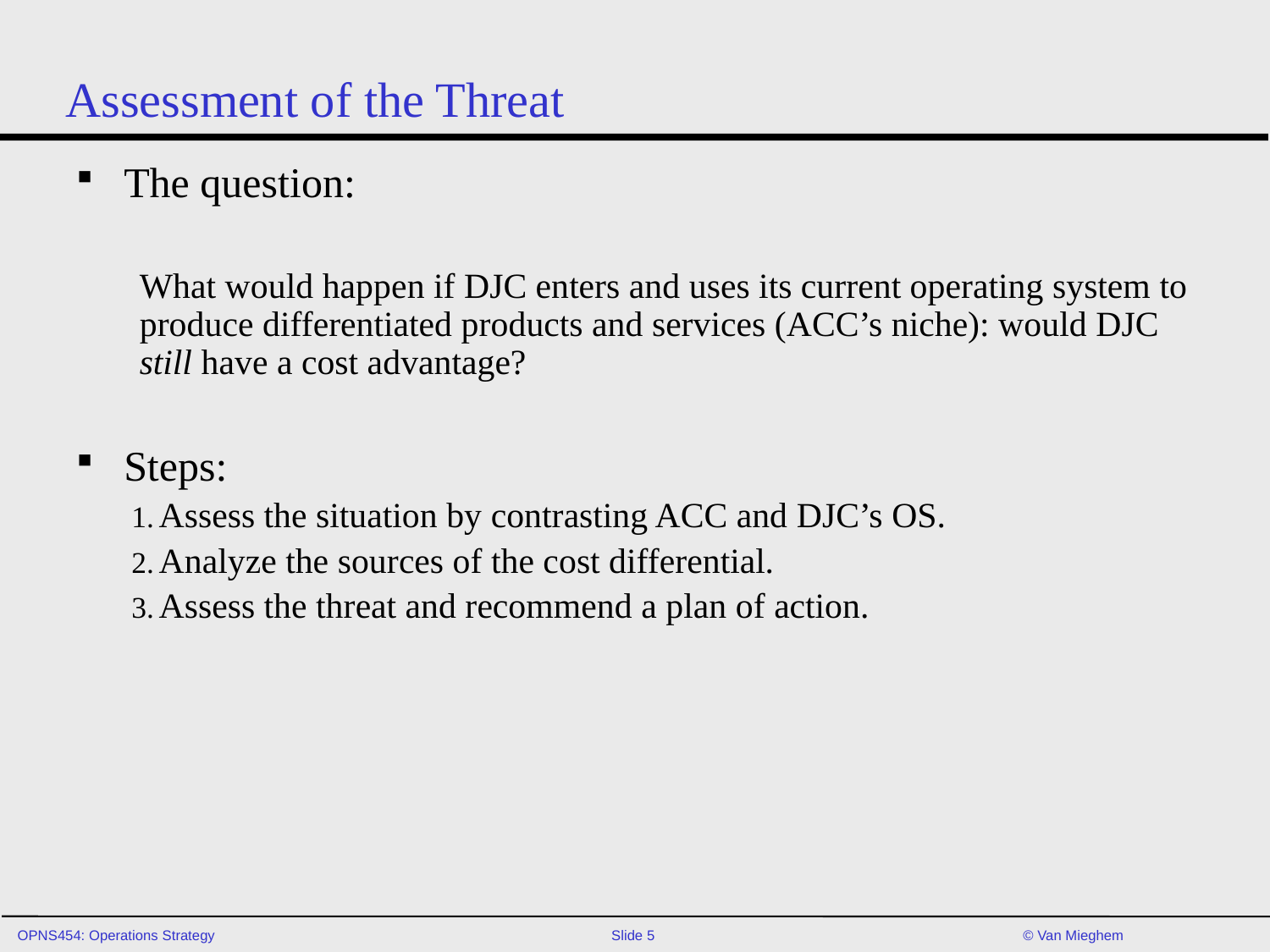

# Assessment of the Threat
The question:

What would happen if DJC enters and uses its current operating system to produce differentiated products and services (ACC’s niche): would DJC still have a cost advantage?

Steps:
Assess the situation by contrasting ACC and DJC’s OS.
Analyze the sources of the cost differential.
Assess the threat and recommend a plan of action.